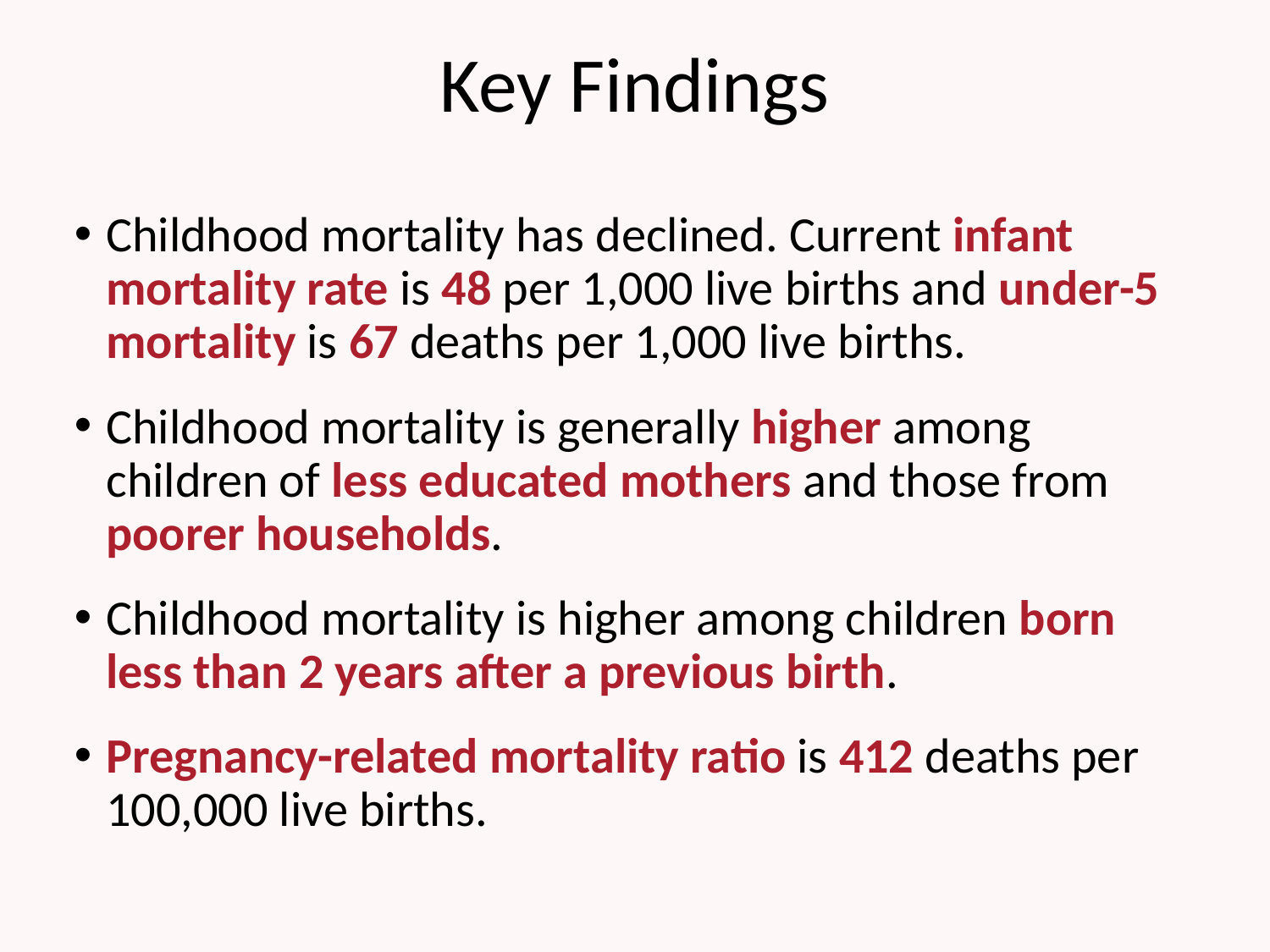

# Key Findings
Childhood mortality has declined. Current infant mortality rate is 48 per 1,000 live births and under-5 mortality is 67 deaths per 1,000 live births.
Childhood mortality is generally higher among children of less educated mothers and those from poorer households.
Childhood mortality is higher among children born less than 2 years after a previous birth.
Pregnancy-related mortality ratio is 412 deaths per 100,000 live births.